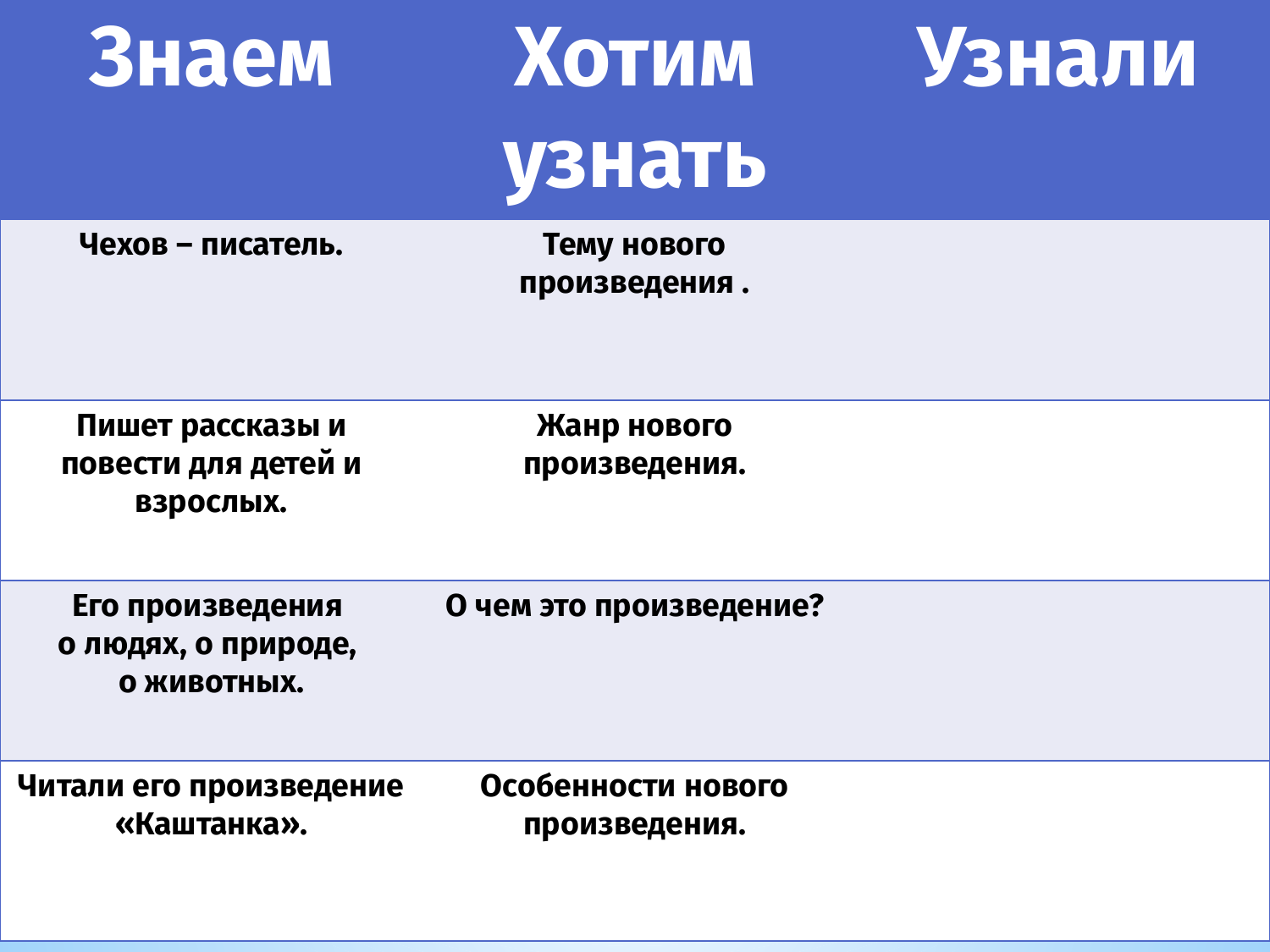

| Знаем | Хотим узнать | Узнали |
| --- | --- | --- |
| Чехов – писатель. | Тему нового произведения . |  |
| Пишет рассказы и повести для детей и взрослых. | Жанр нового произведения. |  |
| Его произведения о людях, о природе, о животных. | О чем это произведение? |  |
| Читали его произведение «Каштанка». | Особенности нового произведения. |  |